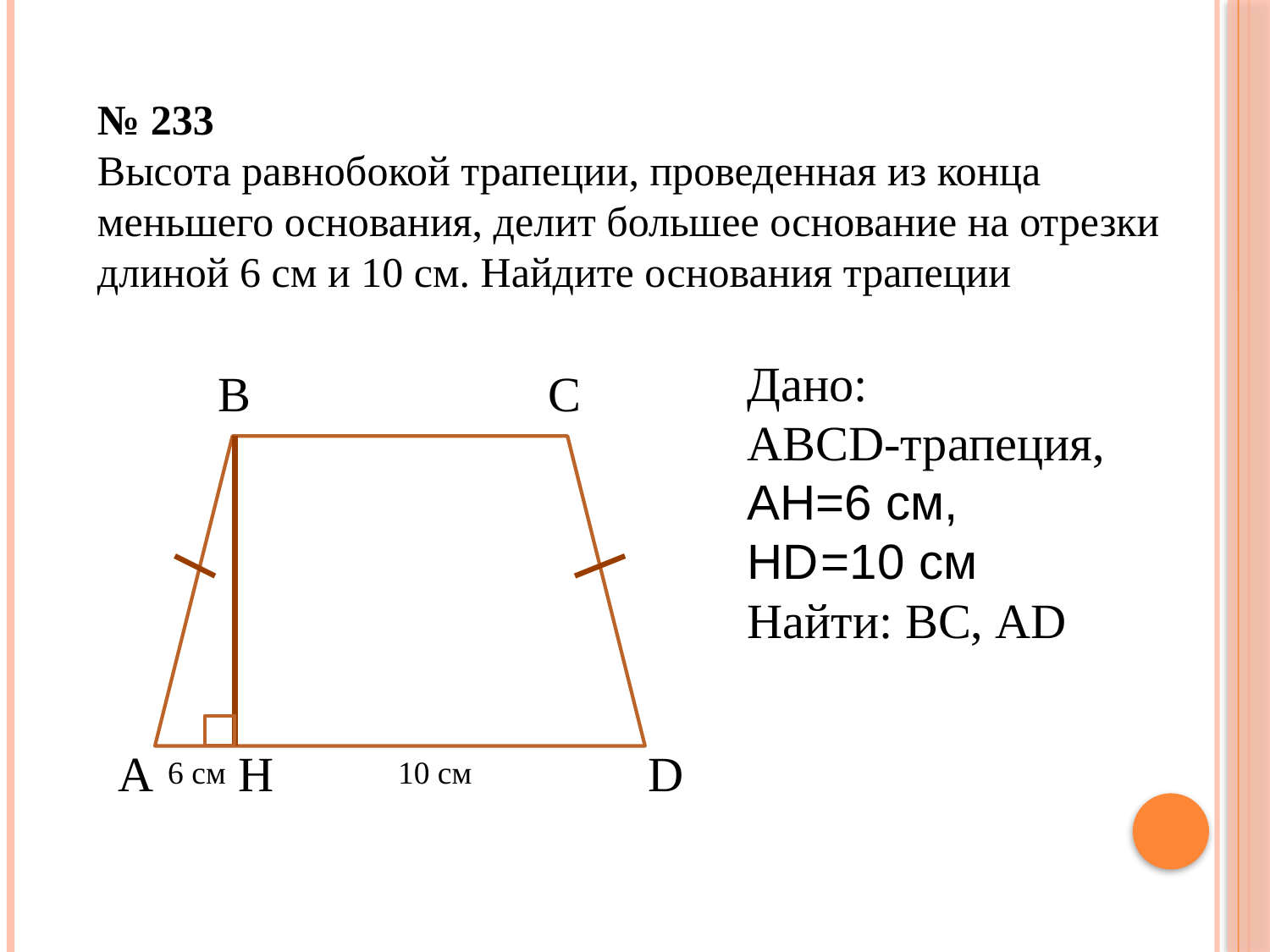

№ 233
Высота равнобокой трапеции, проведенная из конца меньшего основания, делит большее основание на отрезки длиной 6 см и 10 см. Найдите основания трапеции
Дано:
АВСD-трапеция,
АН=6 см,
НD=10 см
Найти: ВС, АD

В
С
А
D

Н
6 см
10 см